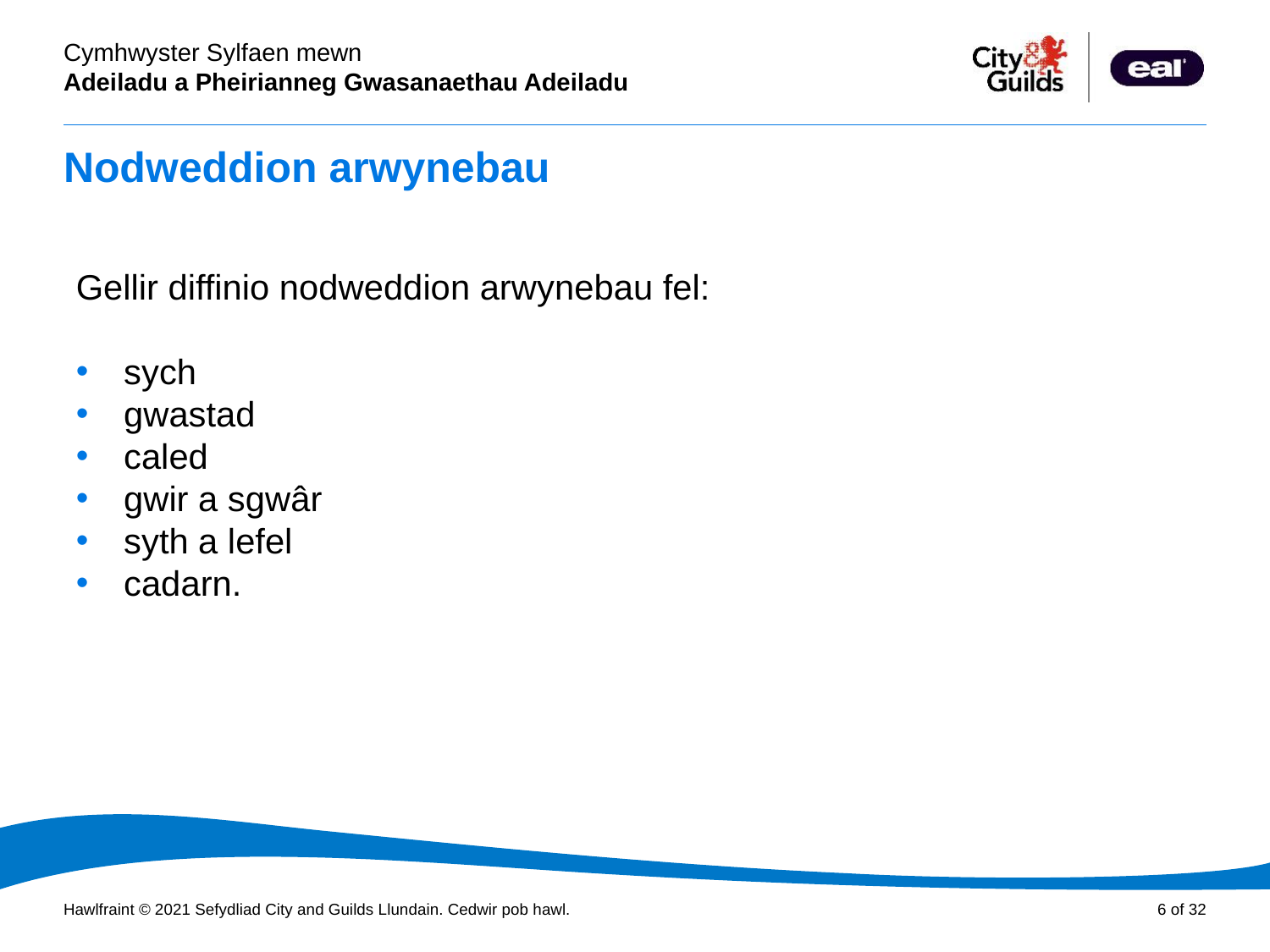

# Nodweddion arwynebau

Gellir diffinio nodweddion arwynebau fel:

sych
gwastad
caled
gwir a sgwâr
syth a lefel
cadarn.